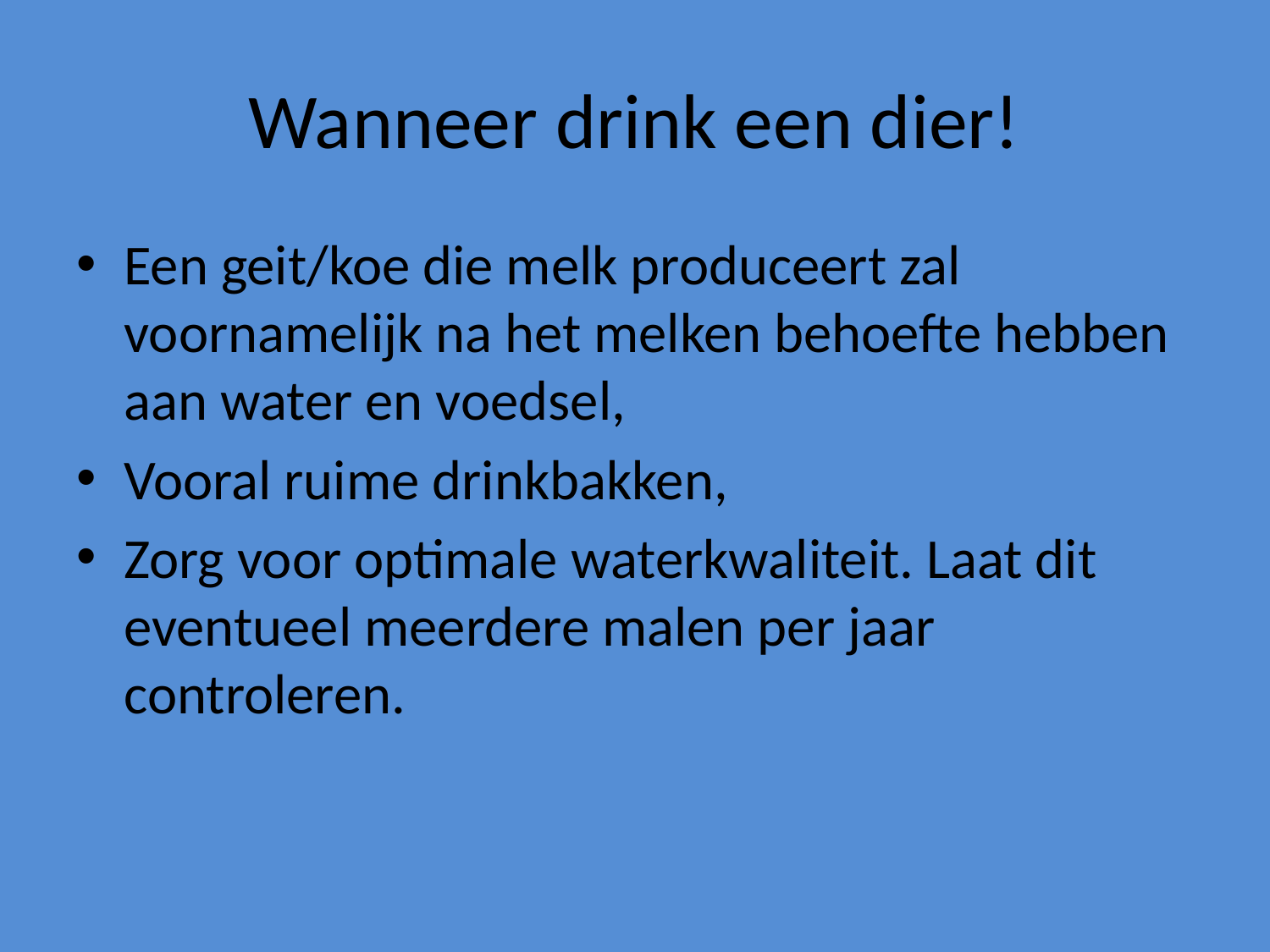

# Wanneer drink een dier!
Een geit/koe die melk produceert zal voornamelijk na het melken behoefte hebben aan water en voedsel,
Vooral ruime drinkbakken,
Zorg voor optimale waterkwaliteit. Laat dit eventueel meerdere malen per jaar controleren.